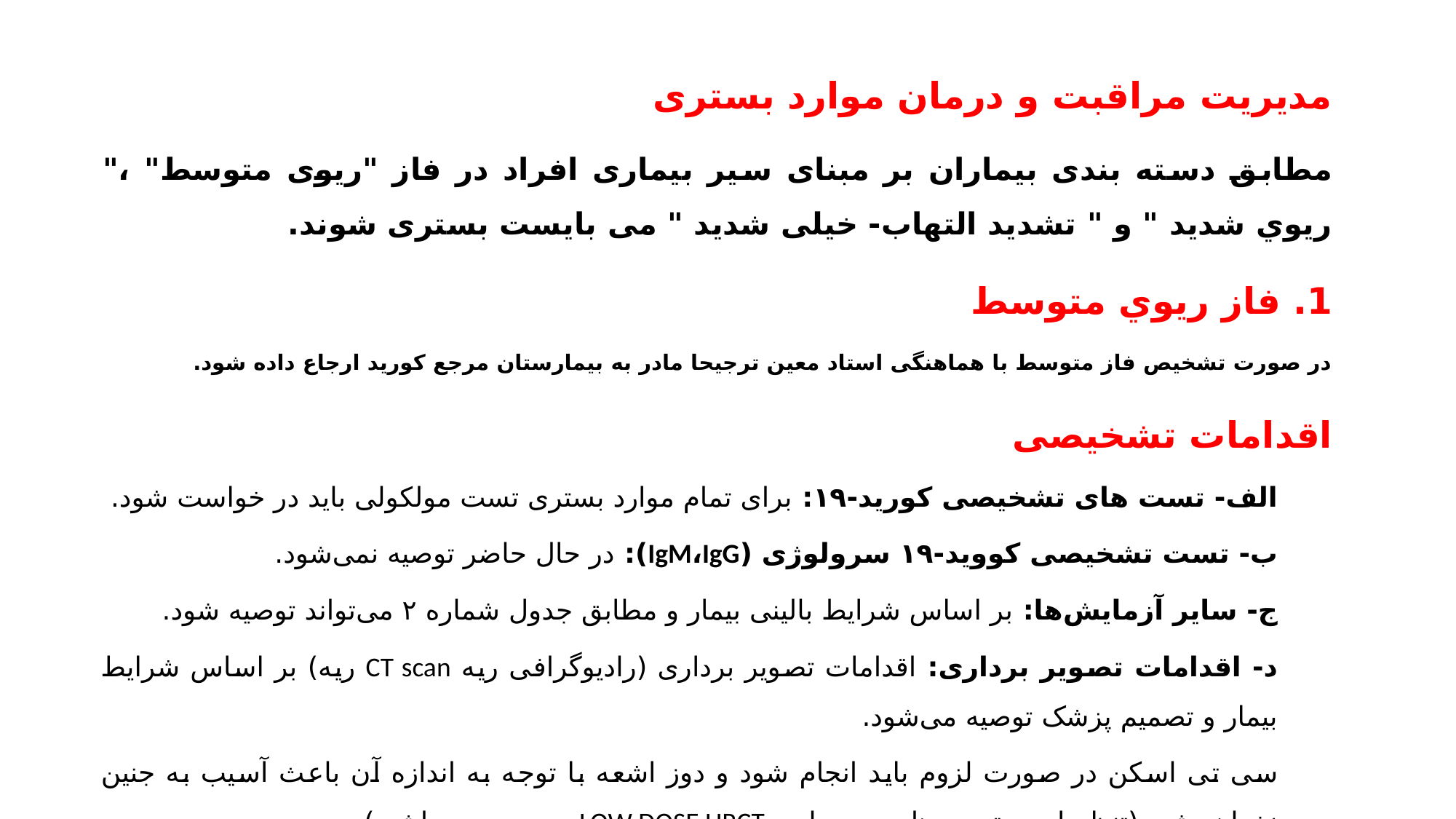

مدیریت مراقبت و درمان موارد بستری
مطابق دسته بندی بیماران بر مبنای سیر بیماری افراد در فاز "ریوی متوسط" ،" ريوي شديد " و " تشديد التهاب- خیلی شدید " می بایست بستری شوند.
1. فاز ريوي متوسط
در صورت تشخیص فاز متوسط با هماهنگی استاد معین ترجیحا مادر به بیمارستان مرجع کورید ارجاع داده شود.
اقدامات تشخیصی
الف- تست های تشخیصی کورید-۱۹: برای تمام موارد بستری تست مولکولی باید در خواست شود.
ب- تست تشخیصی کووید-۱۹ سرولوژی (IgM،IgG): در حال حاضر توصیه نمی‌شود.
ج- سایر آزمایش‌ها: بر اساس شرایط بالینی بیمار و مطابق جدول شماره ۲ می‌تواند توصیه شود.
د- اقدامات تصویر برداری: اقدامات تصویر برداری (رادیوگرافی ریه CT scan ریه) بر اساس شرایط بیمار و تصمیم پزشک توصیه می‌شود.
سی تی اسکن در صورت لزوم باید انجام شود و دوز اشعه با توجه به اندازه آن باعث آسیب به جنین نخواهد شد. (تنظیمات و توصیه‌های مربوط به LOW DOSE HRCT پیوست می باشد.)